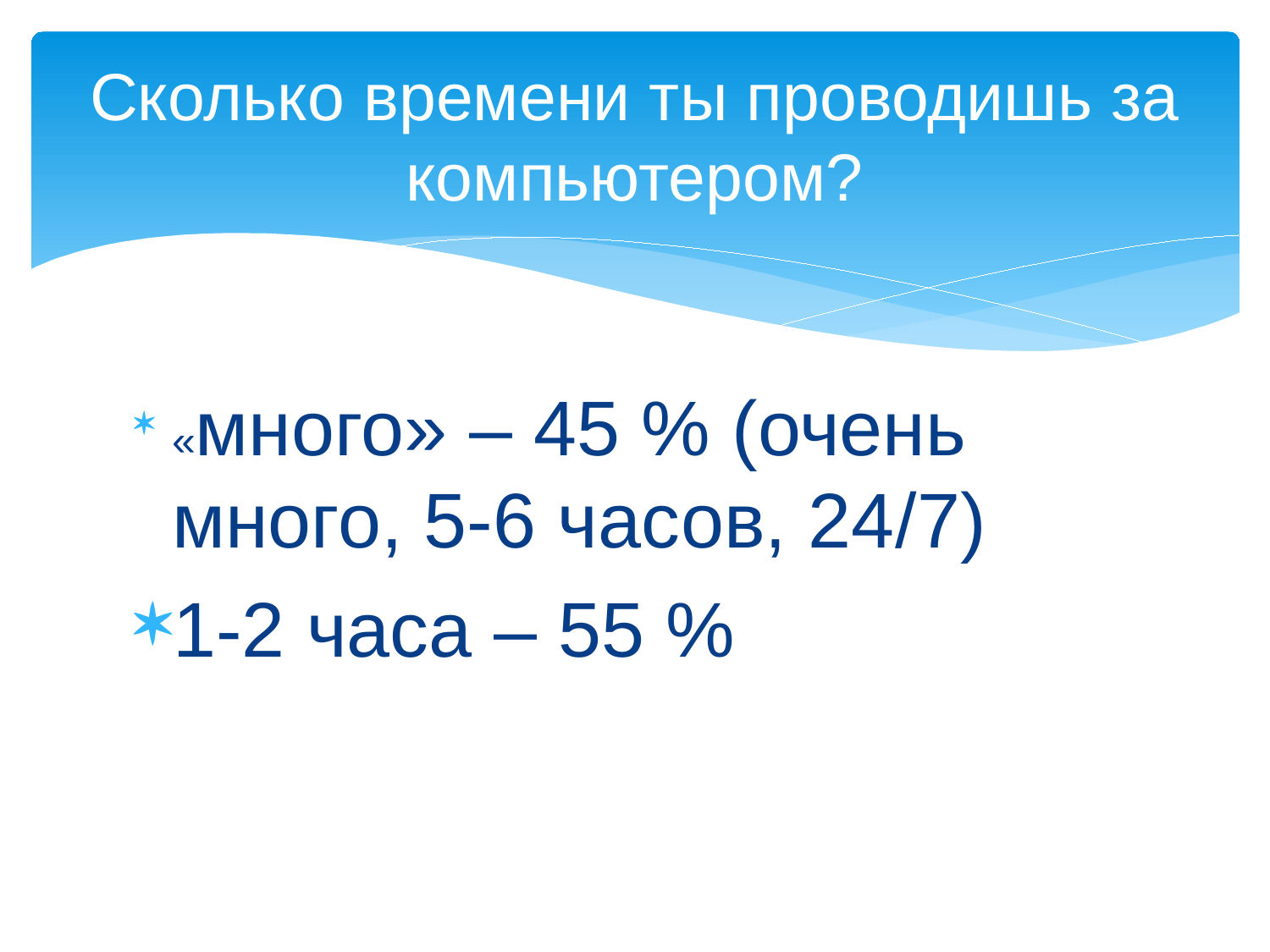

# Сколько времени ты проводишь за компьютером?
«много» – 45 % (очень много, 5-6 часов, 24/7)
1-2 часа – 55 %